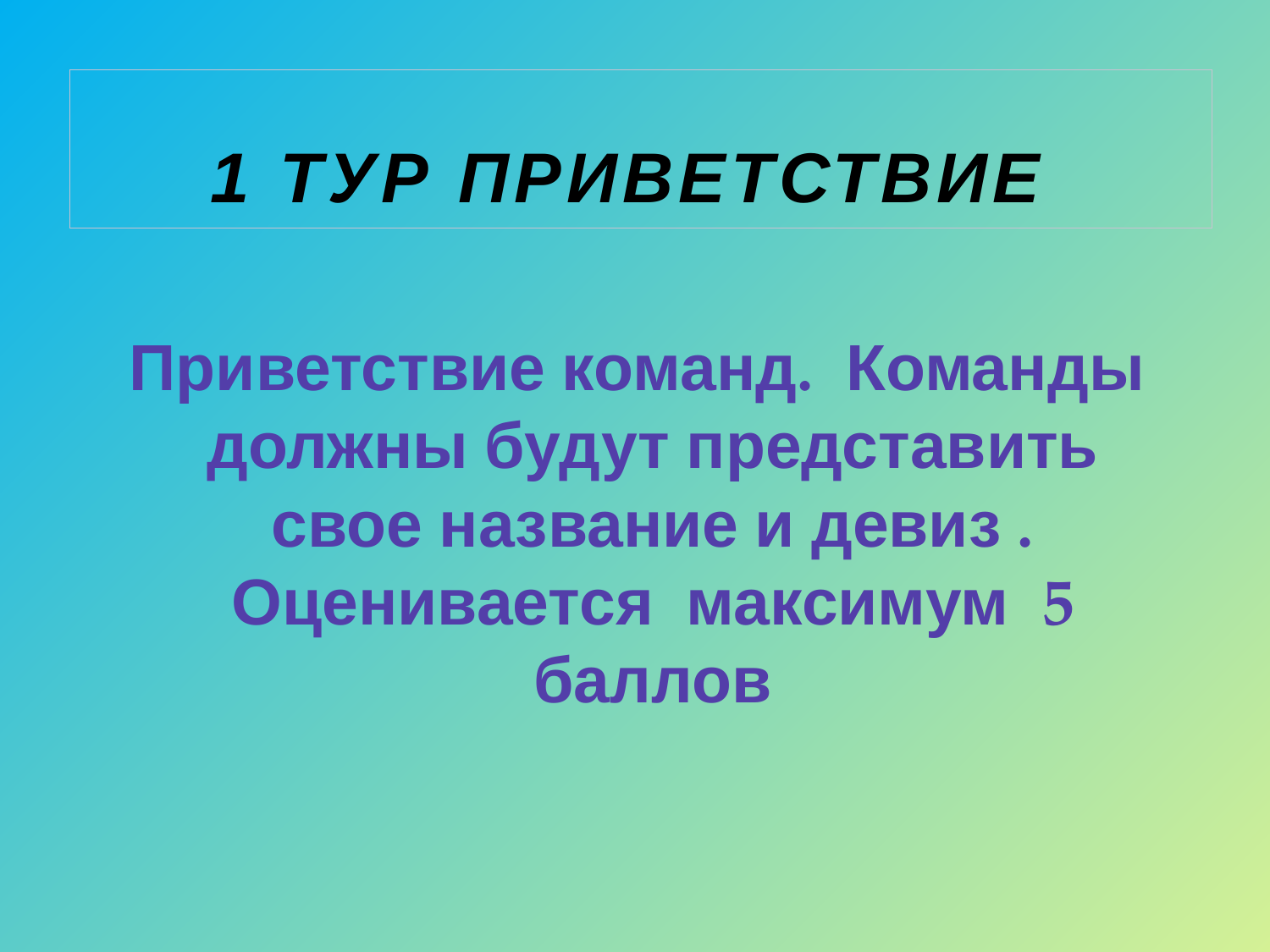

# 1 ТУР ПРИВЕТСТВИЕ

 Приветствие команд.  Команды должны будут представить свое название и девиз . Оценивается  максимум  5 баллов